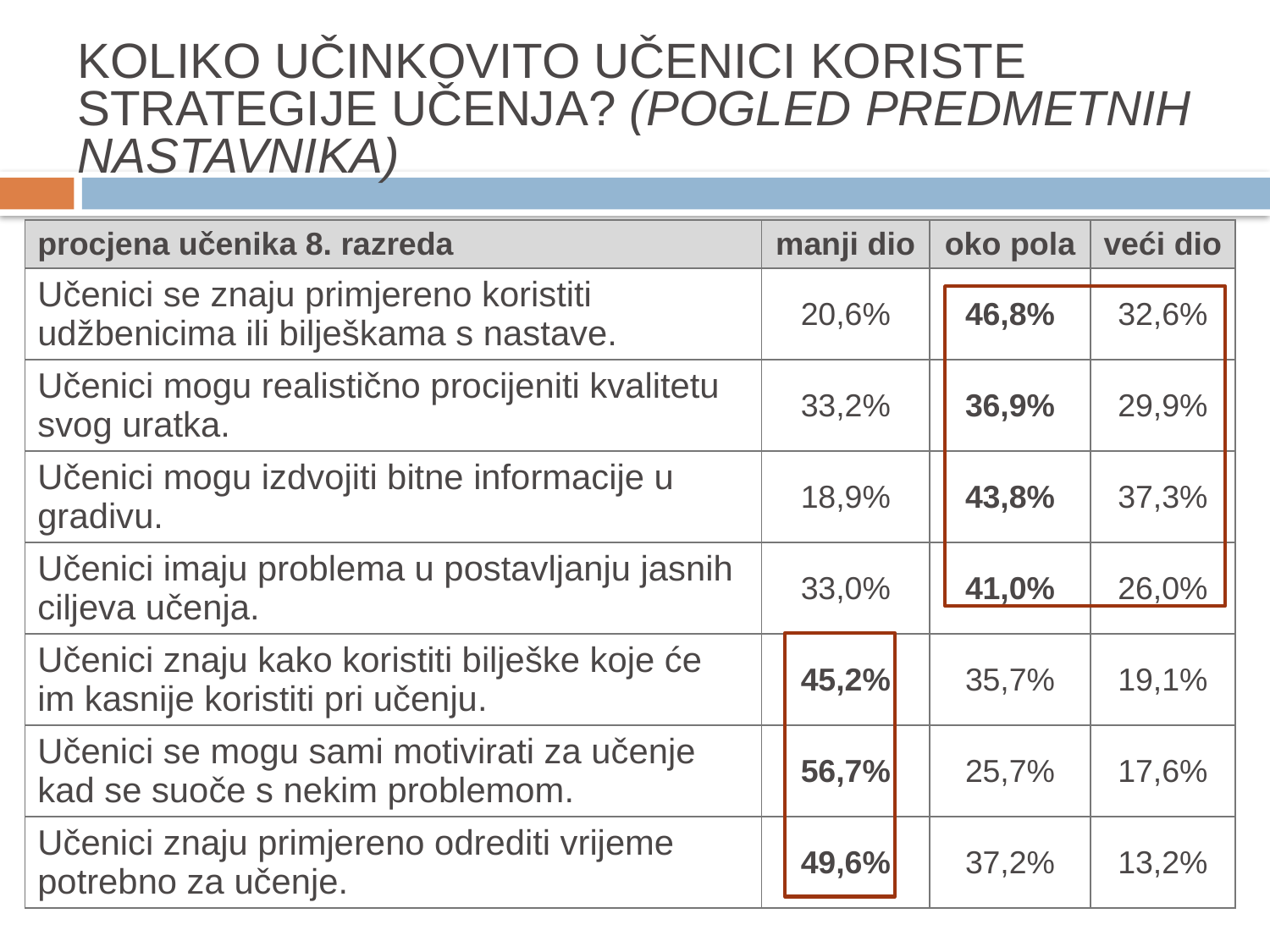

# KOLIKO UČINKOVITO UČENICI KORISTE STRATEGIJE UČENJA? (POGLED PREDMETNIH NASTAVNIKA)
| procjena učenika 8. razreda | manji dio | oko pola | veći dio |
| --- | --- | --- | --- |
| Učenici se znaju primjereno koristiti udžbenicima ili bilješkama s nastave. | 20,6% | 46,8% | 32,6% |
| Učenici mogu realistično procijeniti kvalitetu svog uratka. | 33,2% | 36,9% | 29,9% |
| Učenici mogu izdvojiti bitne informacije u gradivu. | 18,9% | 43,8% | 37,3% |
| Učenici imaju problema u postavljanju jasnih ciljeva učenja. | 33,0% | 41,0% | 26,0% |
| Učenici znaju kako koristiti bilješke koje će im kasnije koristiti pri učenju. | 45,2% | 35,7% | 19,1% |
| Učenici se mogu sami motivirati za učenje kad se suoče s nekim problemom. | 56,7% | 25,7% | 17,6% |
| Učenici znaju primjereno odrediti vrijeme potrebno za učenje. | 49,6% | 37,2% | 13,2% |